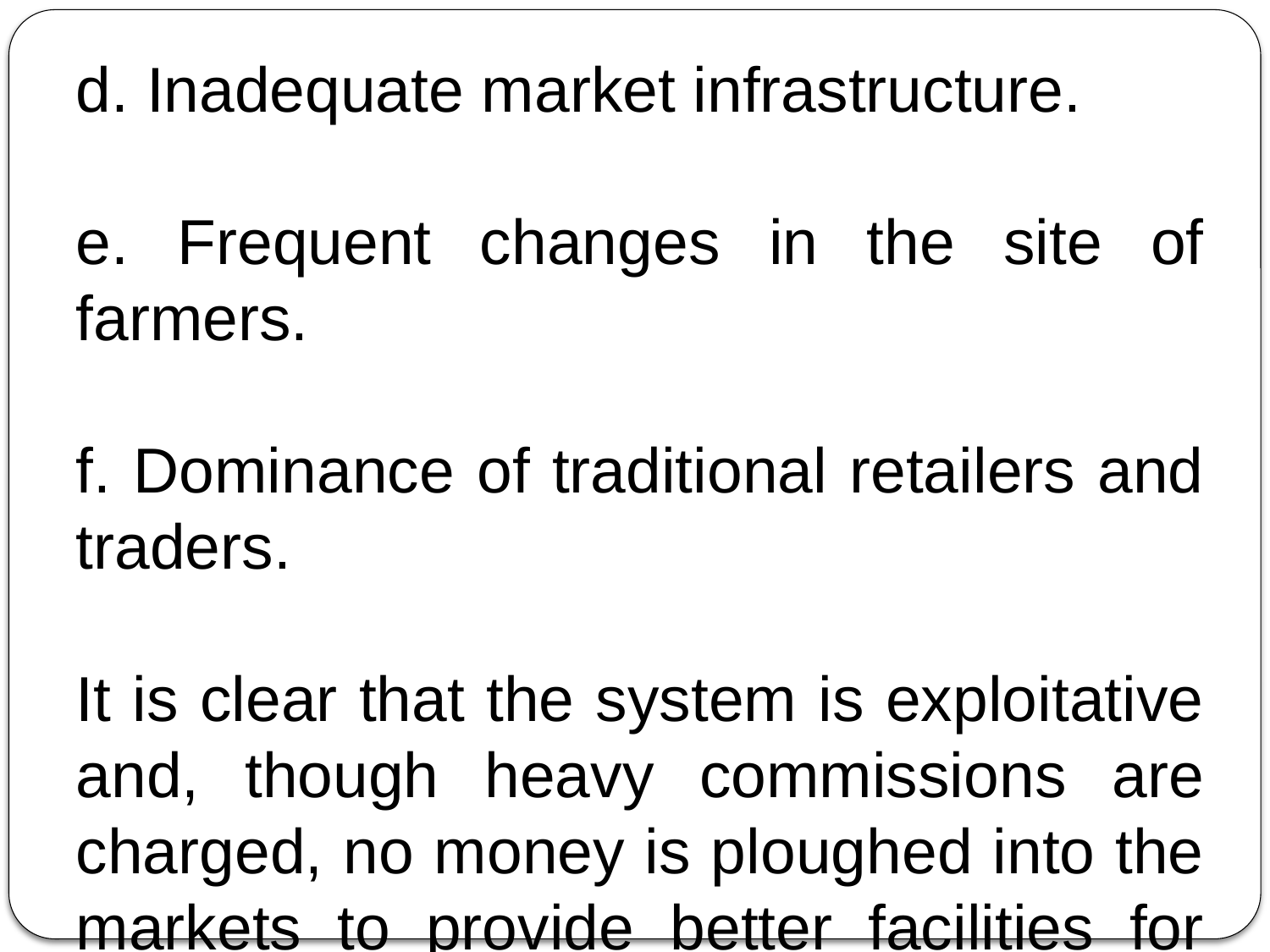

d. Inadequate market infrastructure.

e. Frequent changes in the site of farmers.

f. Dominance of traditional retailers and traders.

It is clear that the system is exploitative and, though heavy commissions are charged, no money is ploughed into the markets to provide better facilities for farmers